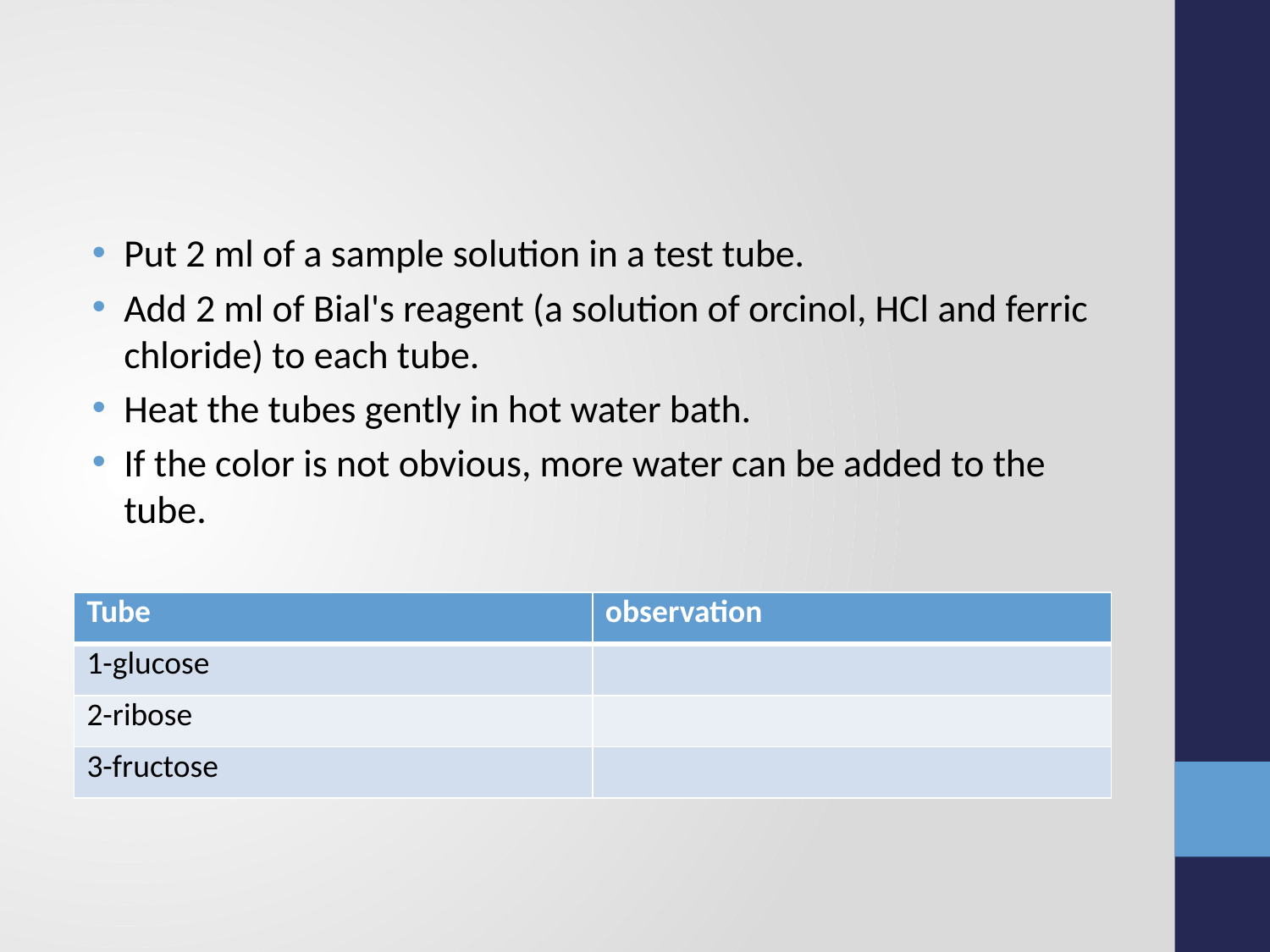

#
Put 2 ml of a sample solution in a test tube.
Add 2 ml of Bial's reagent (a solution of orcinol, HCl and ferric chloride) to each tube.
Heat the tubes gently in hot water bath.
If the color is not obvious, more water can be added to the tube.
| Tube | observation |
| --- | --- |
| 1-glucose |  |
| 2-ribose |  |
| 3-fructose |  |